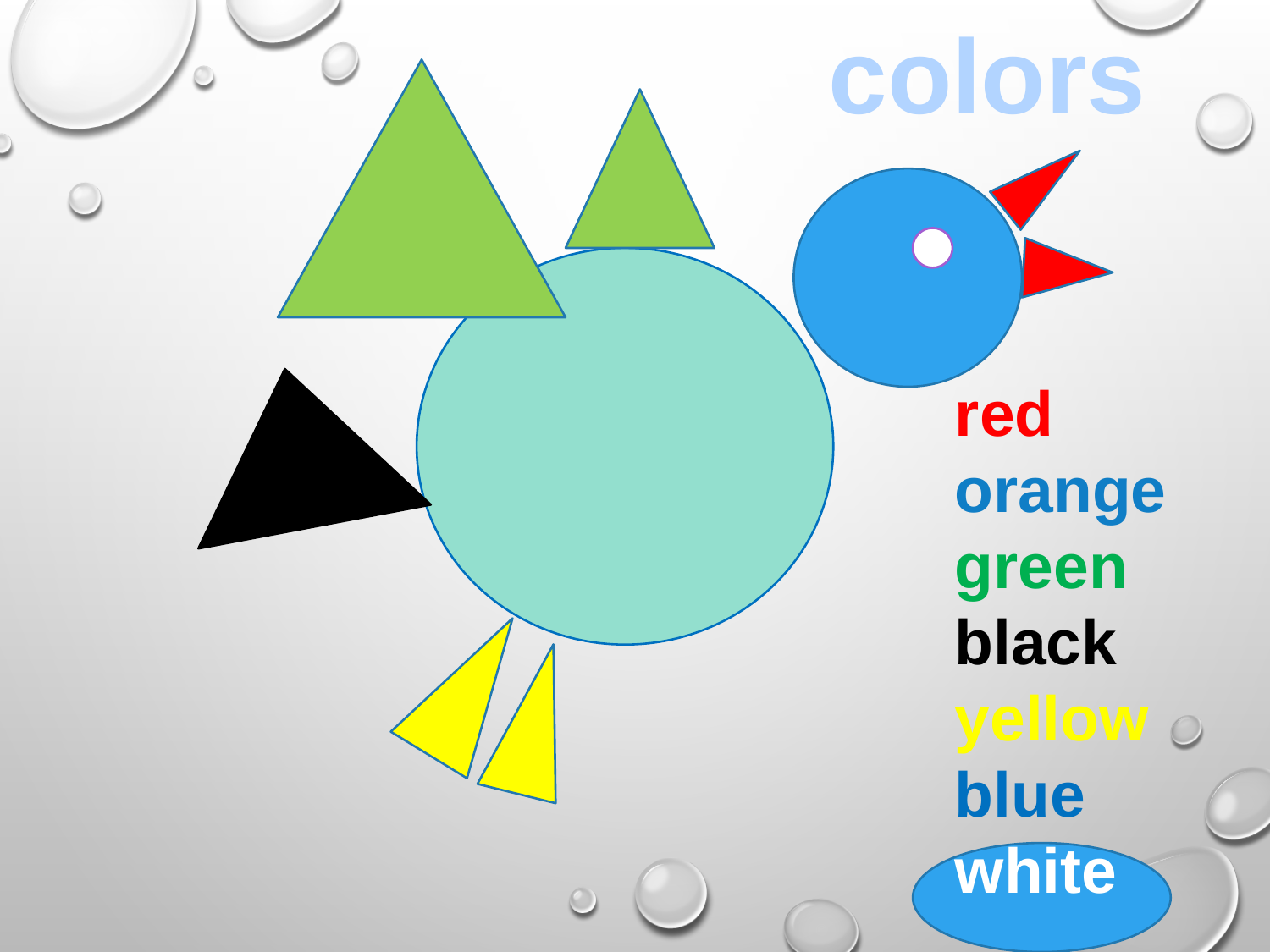

# colors

red
orange
green
black
yellow
blue
white